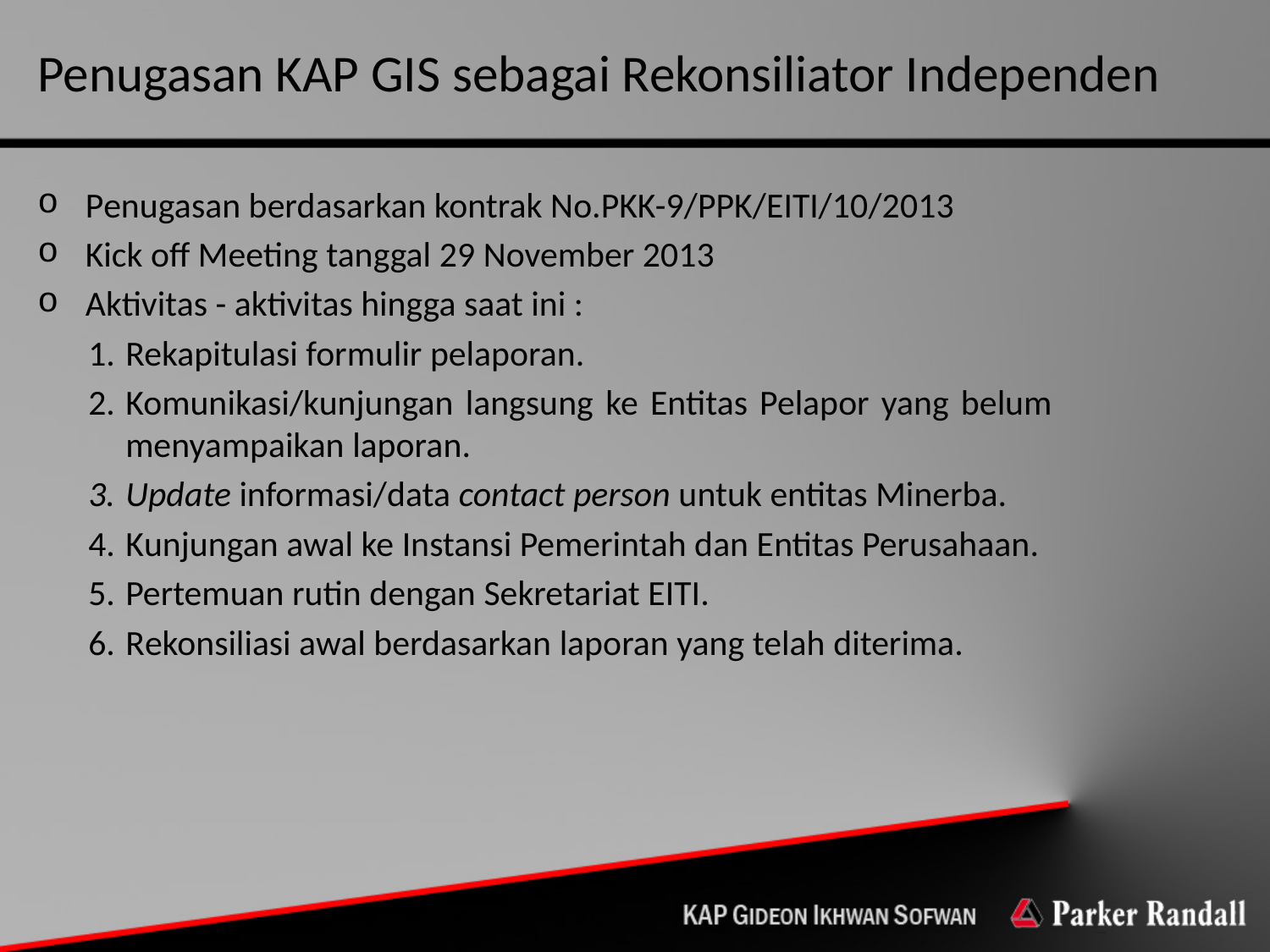

Penugasan KAP GIS sebagai Rekonsiliator Independen
Penugasan berdasarkan kontrak No.PKK-9/PPK/EITI/10/2013
Kick off Meeting tanggal 29 November 2013
Aktivitas - aktivitas hingga saat ini :
Rekapitulasi formulir pelaporan.
Komunikasi/kunjungan langsung ke Entitas Pelapor yang belum menyampaikan laporan.
Update informasi/data contact person untuk entitas Minerba.
Kunjungan awal ke Instansi Pemerintah dan Entitas Perusahaan.
Pertemuan rutin dengan Sekretariat EITI.
Rekonsiliasi awal berdasarkan laporan yang telah diterima.